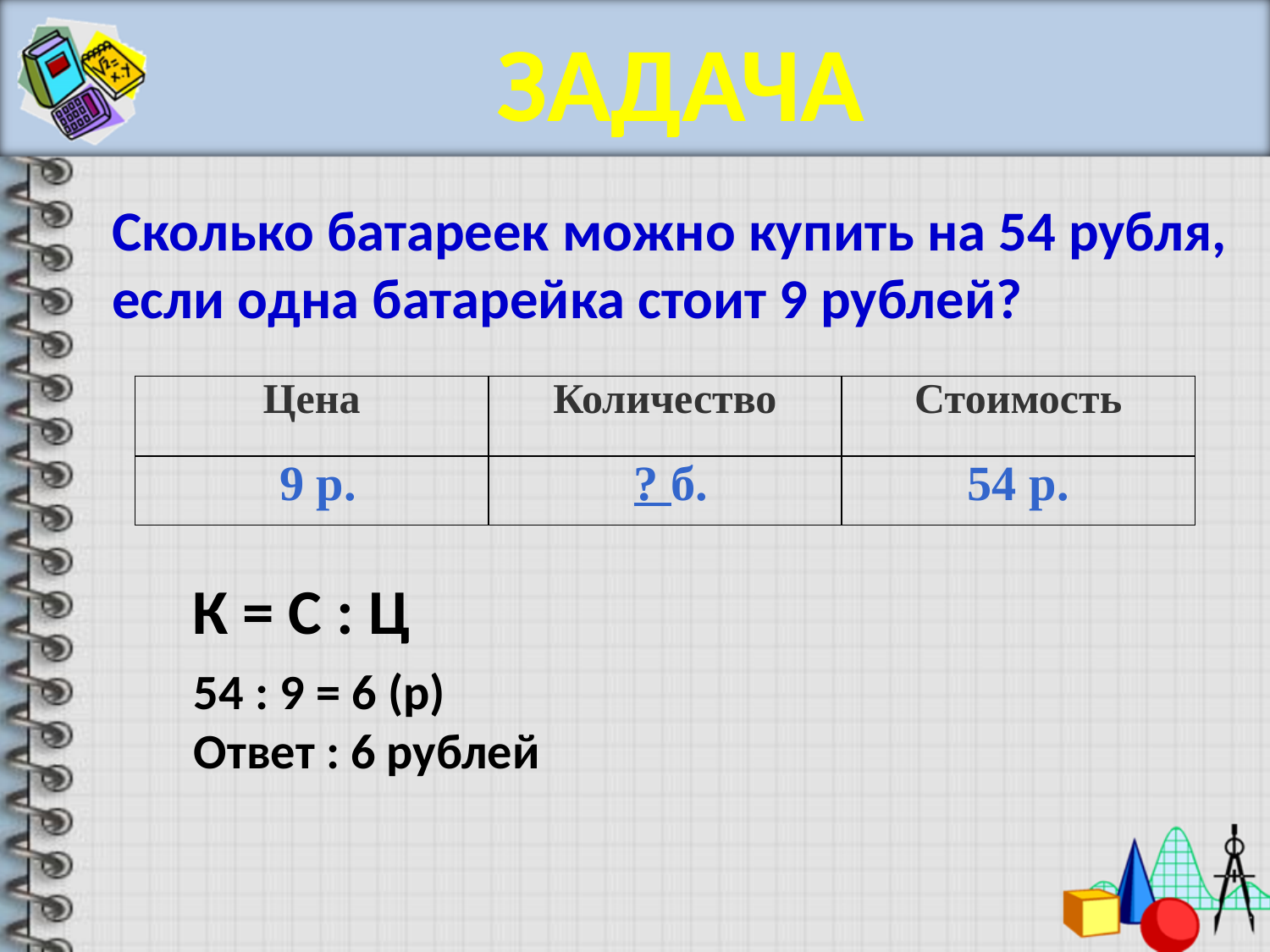

# ЗАДАЧА
Сколько батареек можно купить на 54 рубля, если одна батарейка стоит 9 рублей?

| Цена | Количество | Стоимость |
| --- | --- | --- |
| 9 р. | ? б. | 54 р. |
К = С : Ц
54 : 9 = 6 (р)
Ответ : 6 рублей